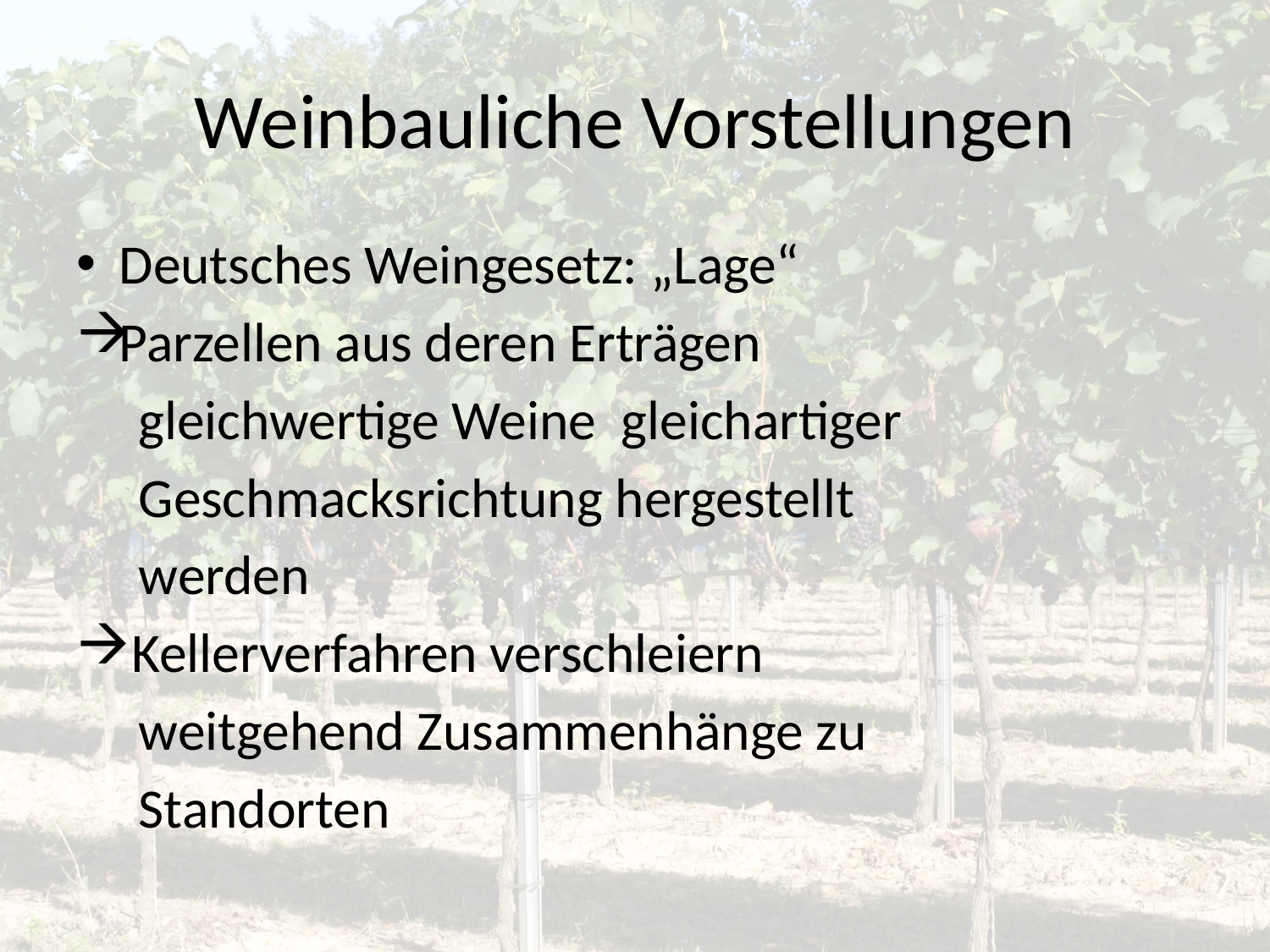

# Weinbauliche Vorstellungen
Deutsches Weingesetz: „Lage“
Parzellen aus deren Erträgen
     gleichwertige Weine  gleichartiger
     Geschmacksrichtung hergestellt
     werden
 Kellerverfahren verschleiern
     weitgehend Zusammenhänge zu
     Standorten